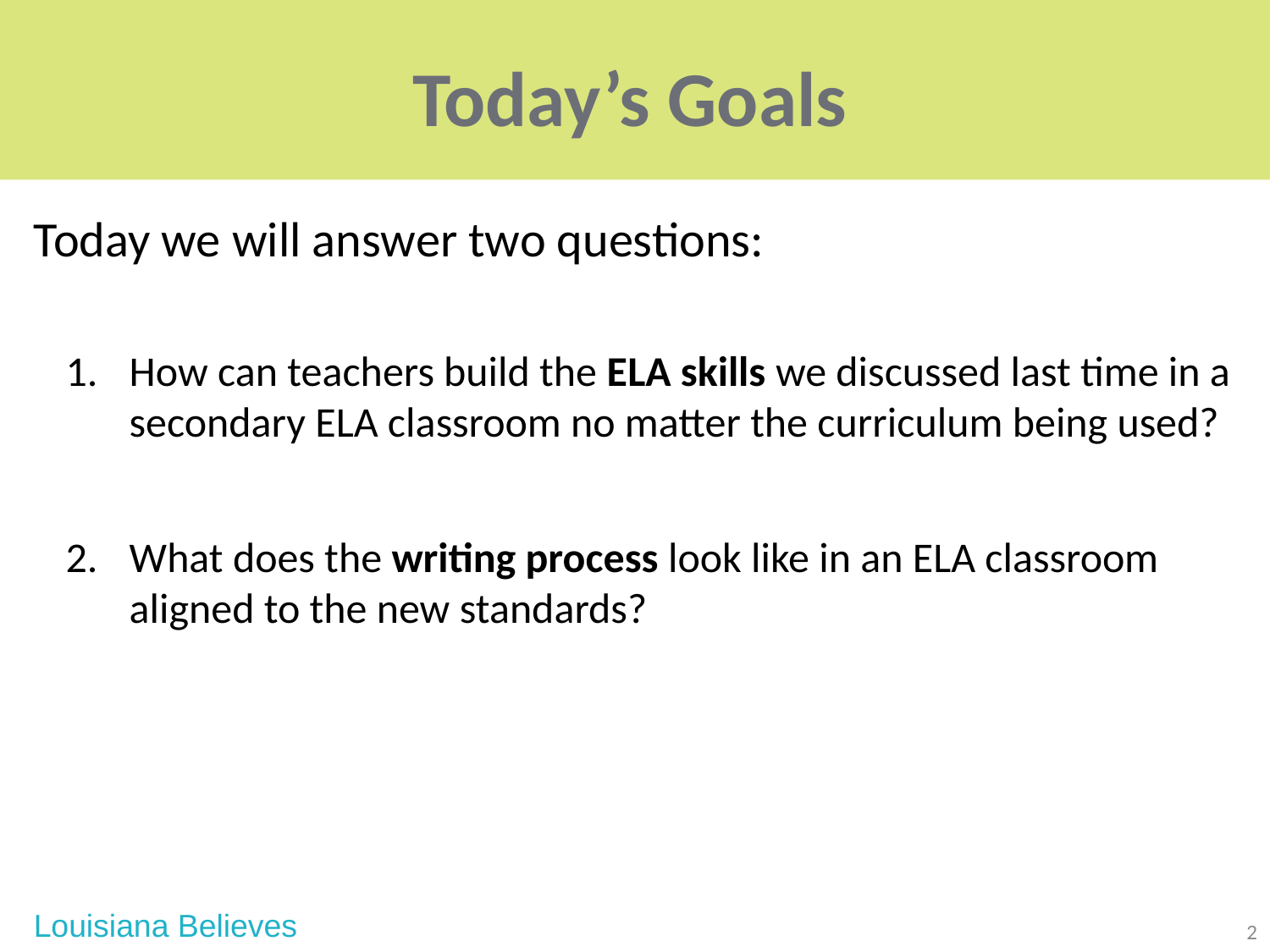

# Today’s Goals
Today we will answer two questions:

How can teachers build the ELA skills we discussed last time in a secondary ELA classroom no matter the curriculum being used?

What does the writing process look like in an ELA classroom aligned to the new standards?

Louisiana Believes
2